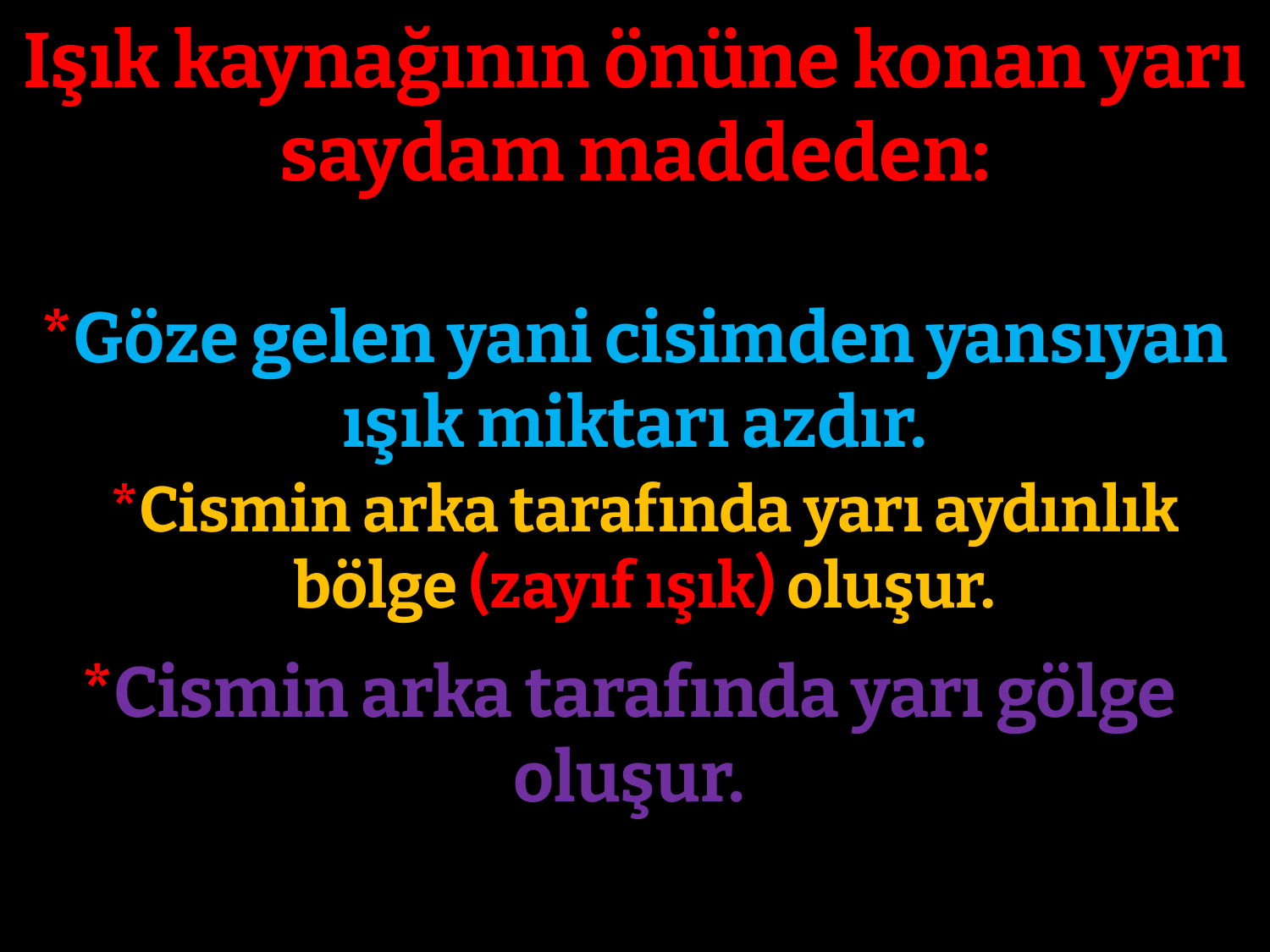

Işık kaynağının önüne konan yarı saydam maddeden:
*Göze gelen yani cisimden yansıyan ışık miktarı azdır.

#
*Cismin arka tarafında yarı aydınlık bölge (zayıf ışık) oluşur.

*Cismin arka tarafında yarı gölge oluşur.